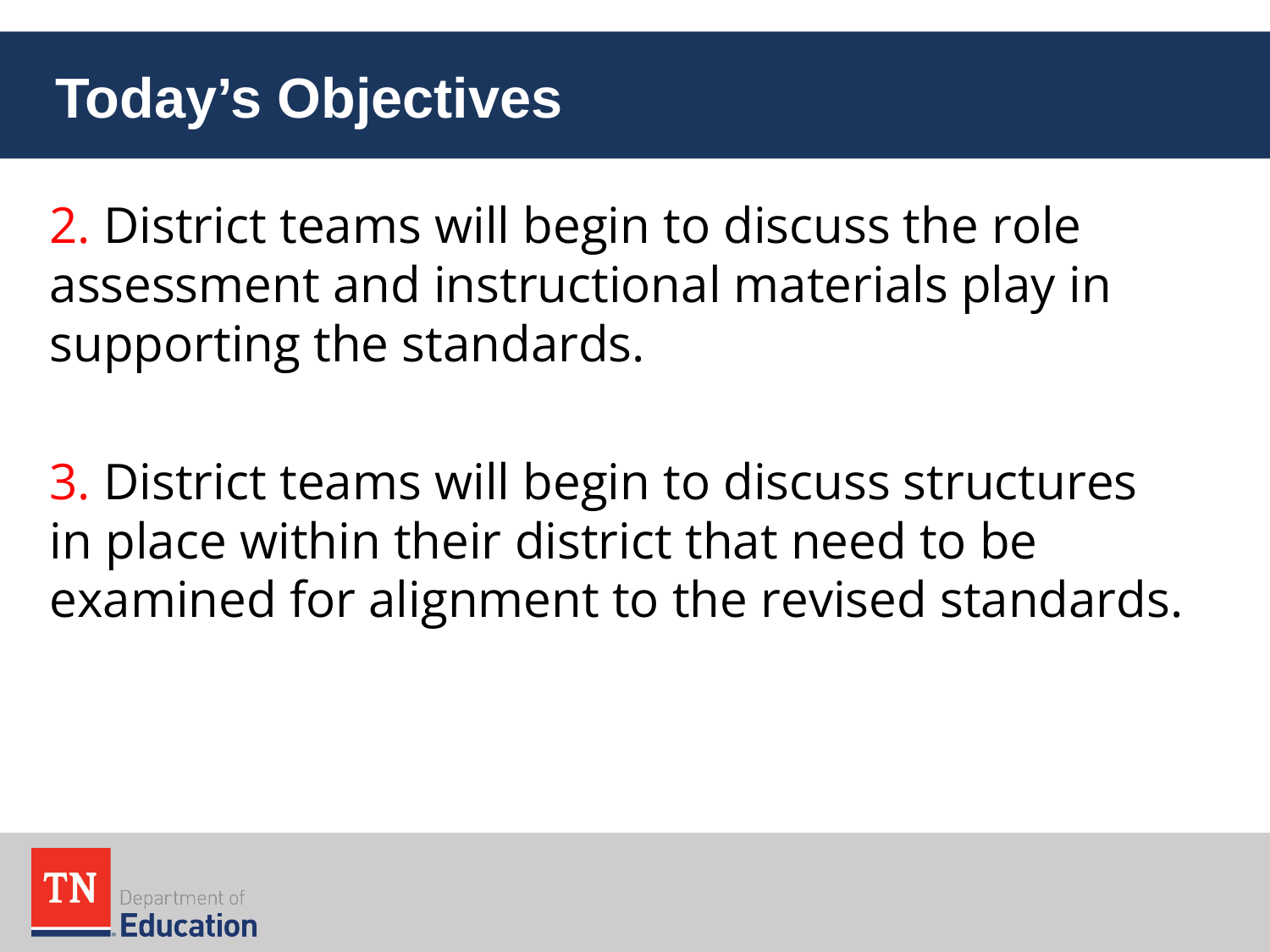

# Today’s Objectives

2. District teams will begin to discuss the role assessment and instructional materials play in supporting the standards.

3. District teams will begin to discuss structures in place within their district that need to be examined for alignment to the revised standards.